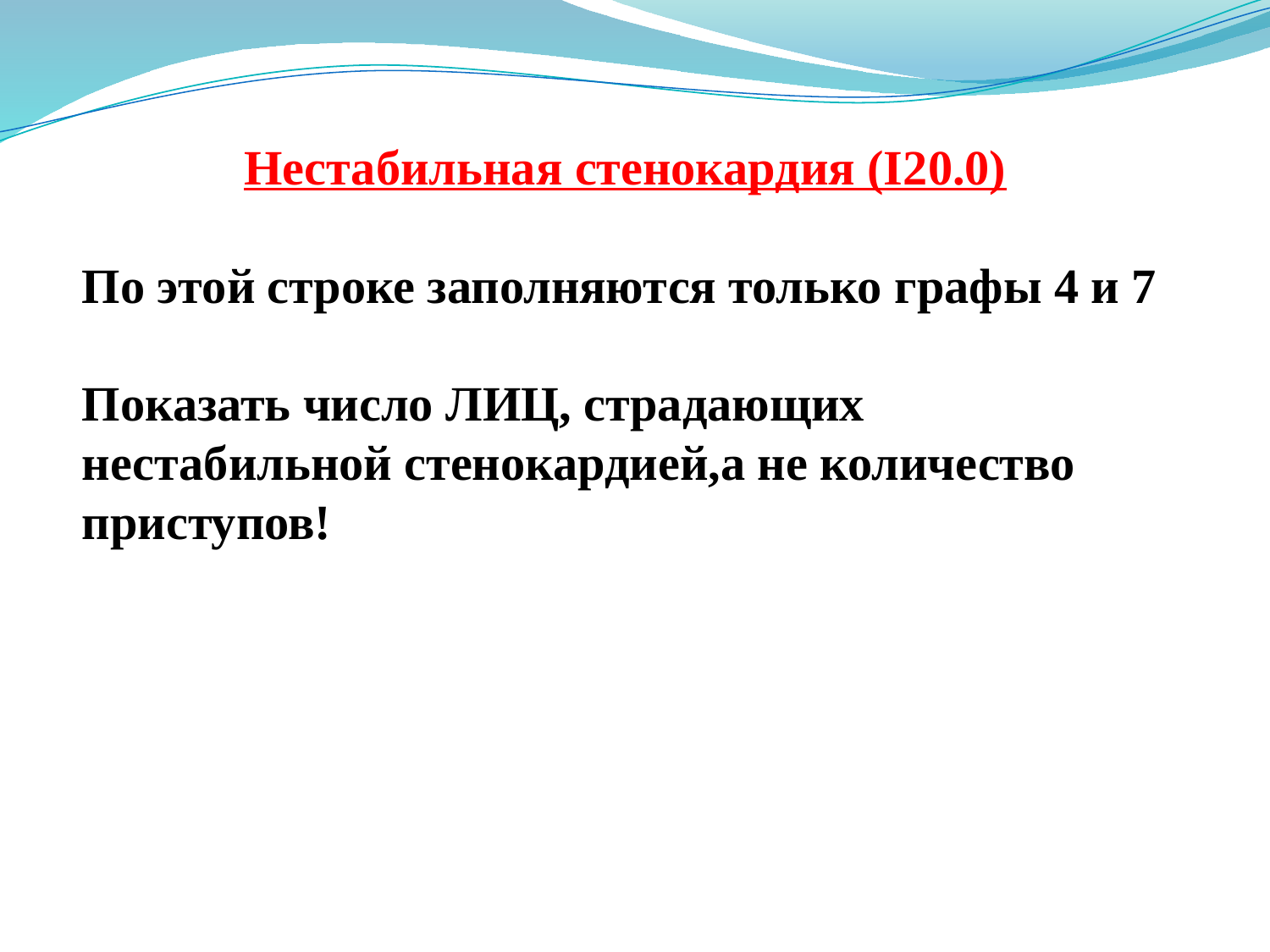

Нестабильная стенокардия (I20.0)

По этой строке заполняются только графы 4 и 7

Показать число ЛИЦ, страдающих нестабильной стенокардией,а не количество приступов!